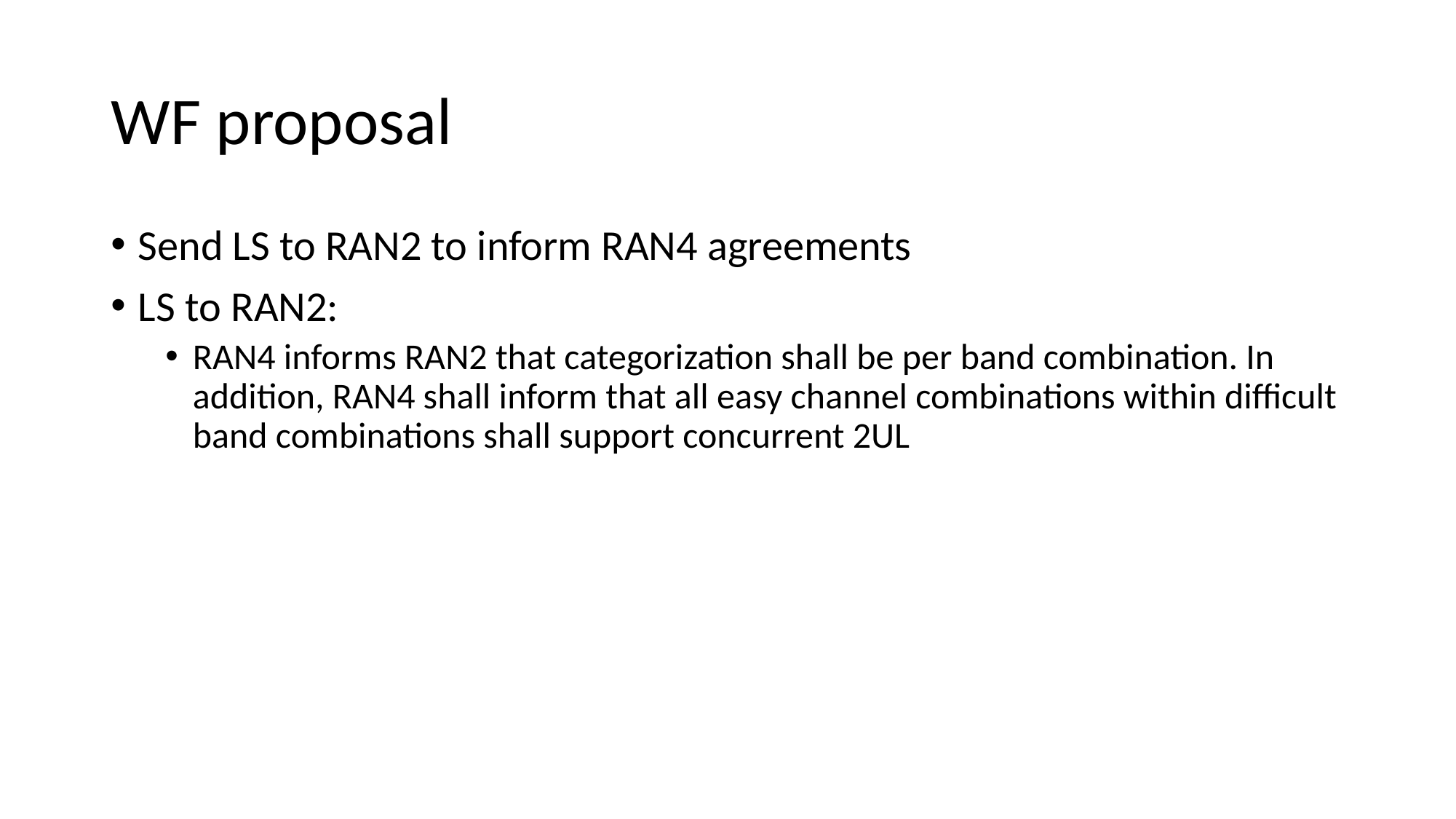

# WF proposal
Send LS to RAN2 to inform RAN4 agreements
LS to RAN2:
RAN4 informs RAN2 that categorization shall be per band combination. In addition, RAN4 shall inform that all easy channel combinations within difficult band combinations shall support concurrent 2UL